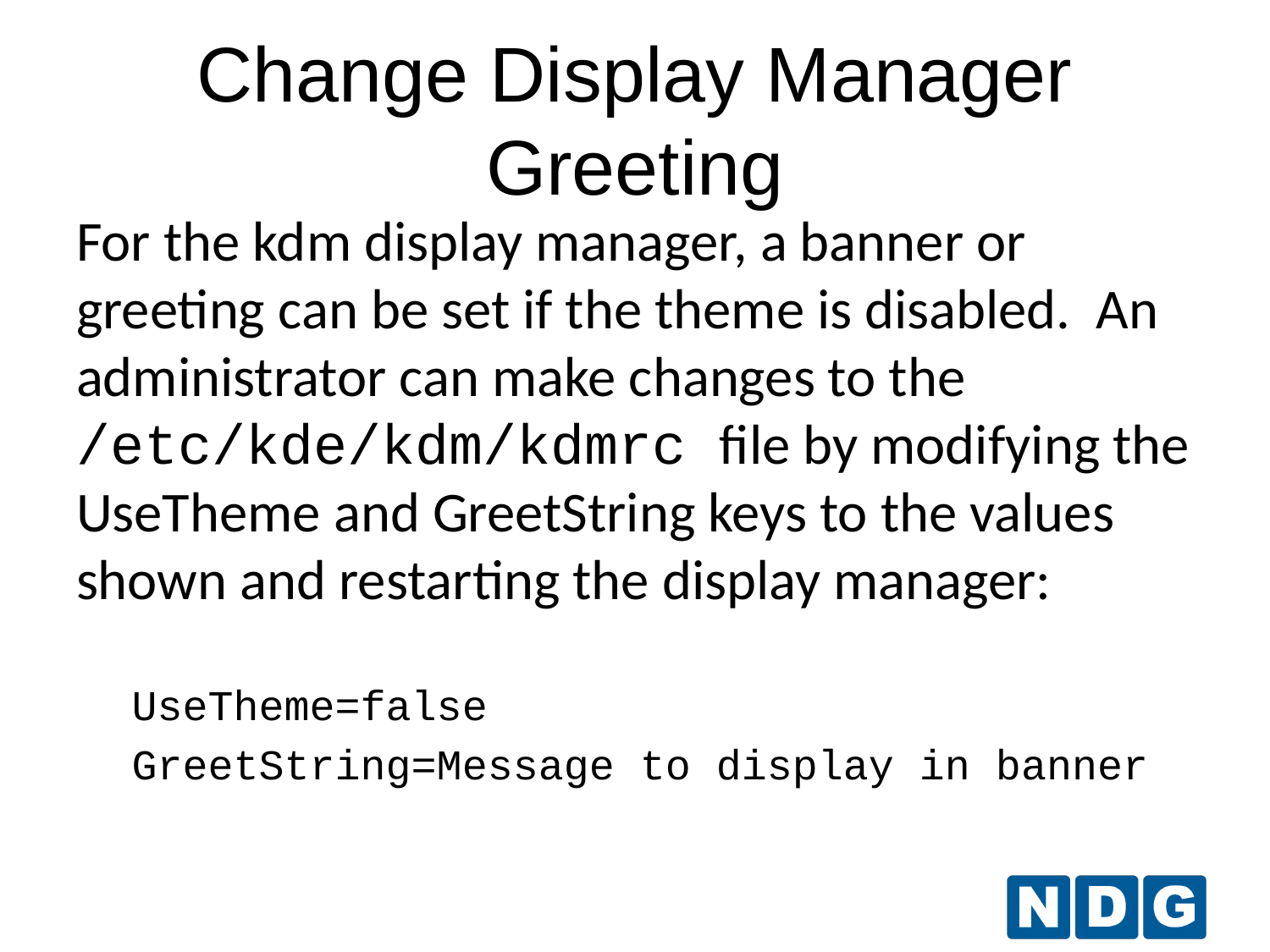

# Change Display Manager Greeting
For the kdm display manager, a banner or greeting can be set if the theme is disabled.  An administrator can make changes to the /etc/kde/kdm/kdmrc file by modifying the UseTheme and GreetString keys to the values shown and restarting the display manager:

UseTheme=false
GreetString=Message to display in banner